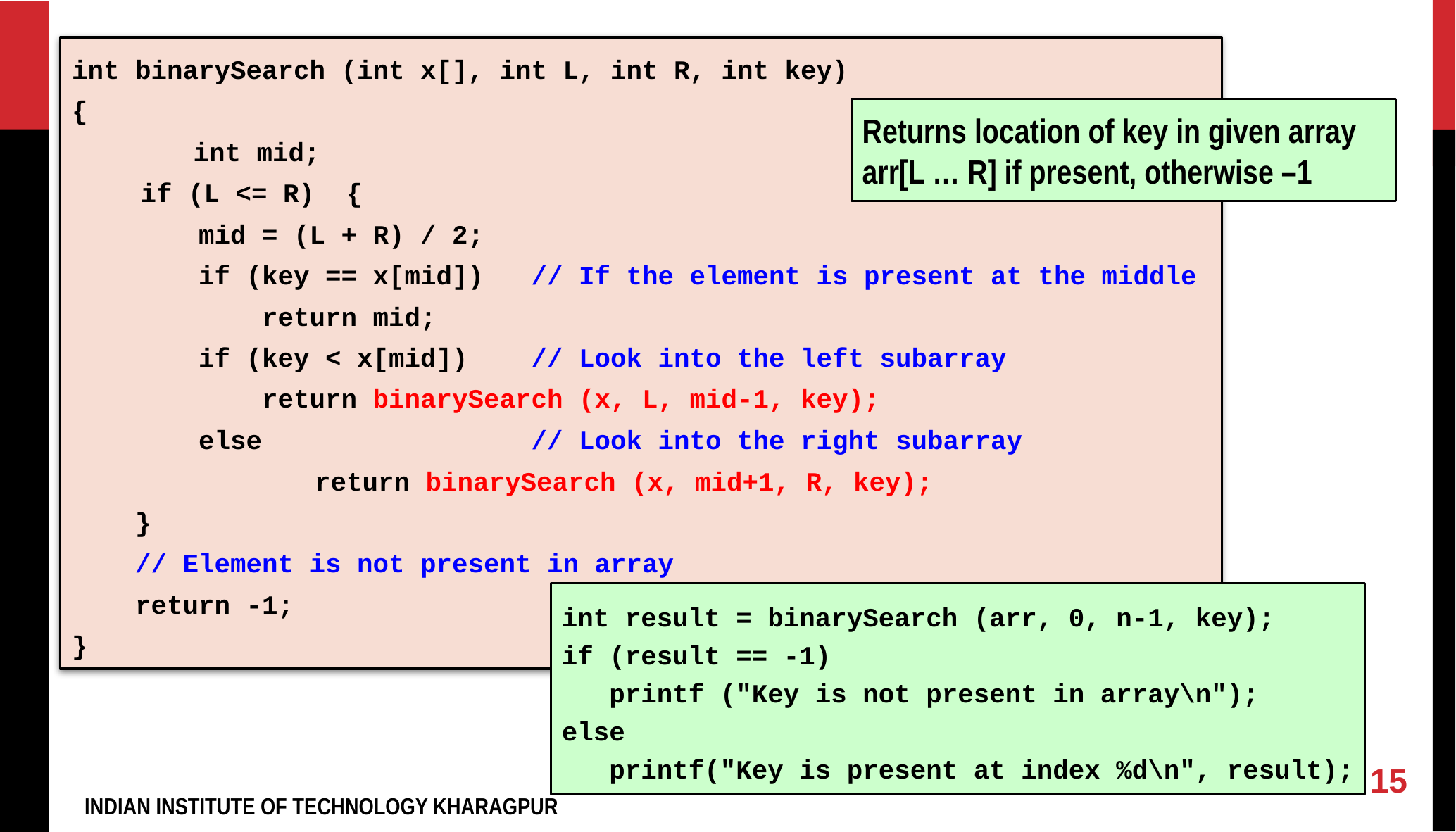

int binarySearch (int x[], int L, int R, int key)
{
	 int mid;
 if (L <= R)  {
        mid = (L + R) / 2;
        if (key == x[mid])   // If the element is present at the middle
            return mid;
        if (key < x[mid])    // Look into the left subarray
            return binarySearch (x, L, mid-1, key);
        else                 // Look into the right subarray
        	  return binarySearch (x, mid+1, R, key);
    }
    // Element is not present in array
    return -1;
}
Returns location of key in given array arr[L … R] if present, otherwise –1
int result = binarySearch (arr, 0, n-1, key);
if (result == -1)
   printf ("Key is not present in array\n");
else
   printf("Key is present at index %d\n", result);
15
INDIAN INSTITUTE OF TECHNOLOGY KHARAGPUR